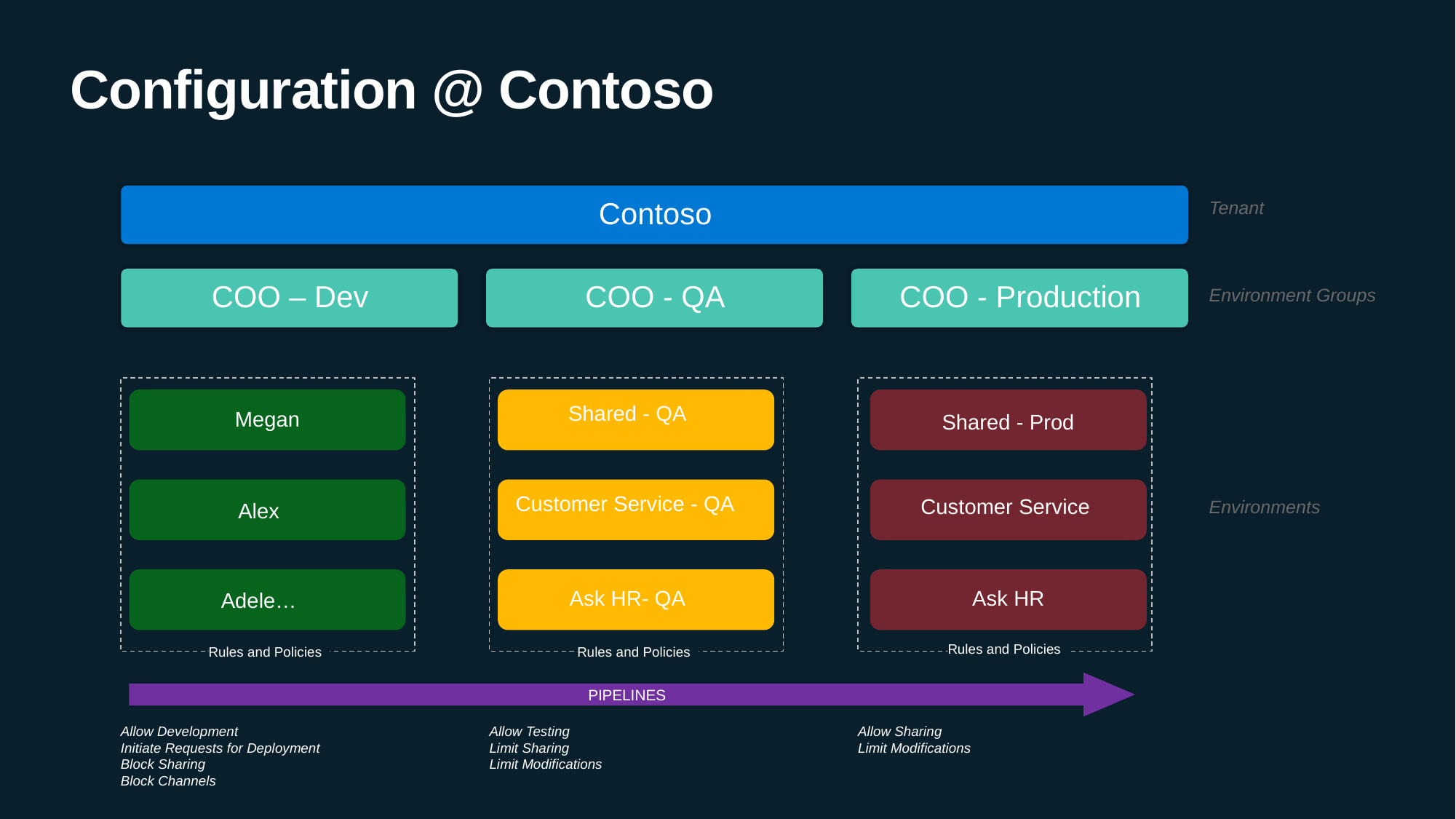

# Configuration @ Contoso
Contoso
COO – Dev
COO - QA
COO - Production
Tenant
Environment Groups

Megan

Shared - QA

Shared - Prod

Alex

Customer Service - QA

Customer Service
Environments

Adele…

Ask HR- QA

Ask HR
Rules and Policies
Rules and Policies
Rules and Policies

PIPELINES
Allow Development
Initiate Requests for Deployment
Block Sharing
Block Channels

Allow Testing
Limit Sharing
Limit Modifications

Allow Sharing
Limit Modifications